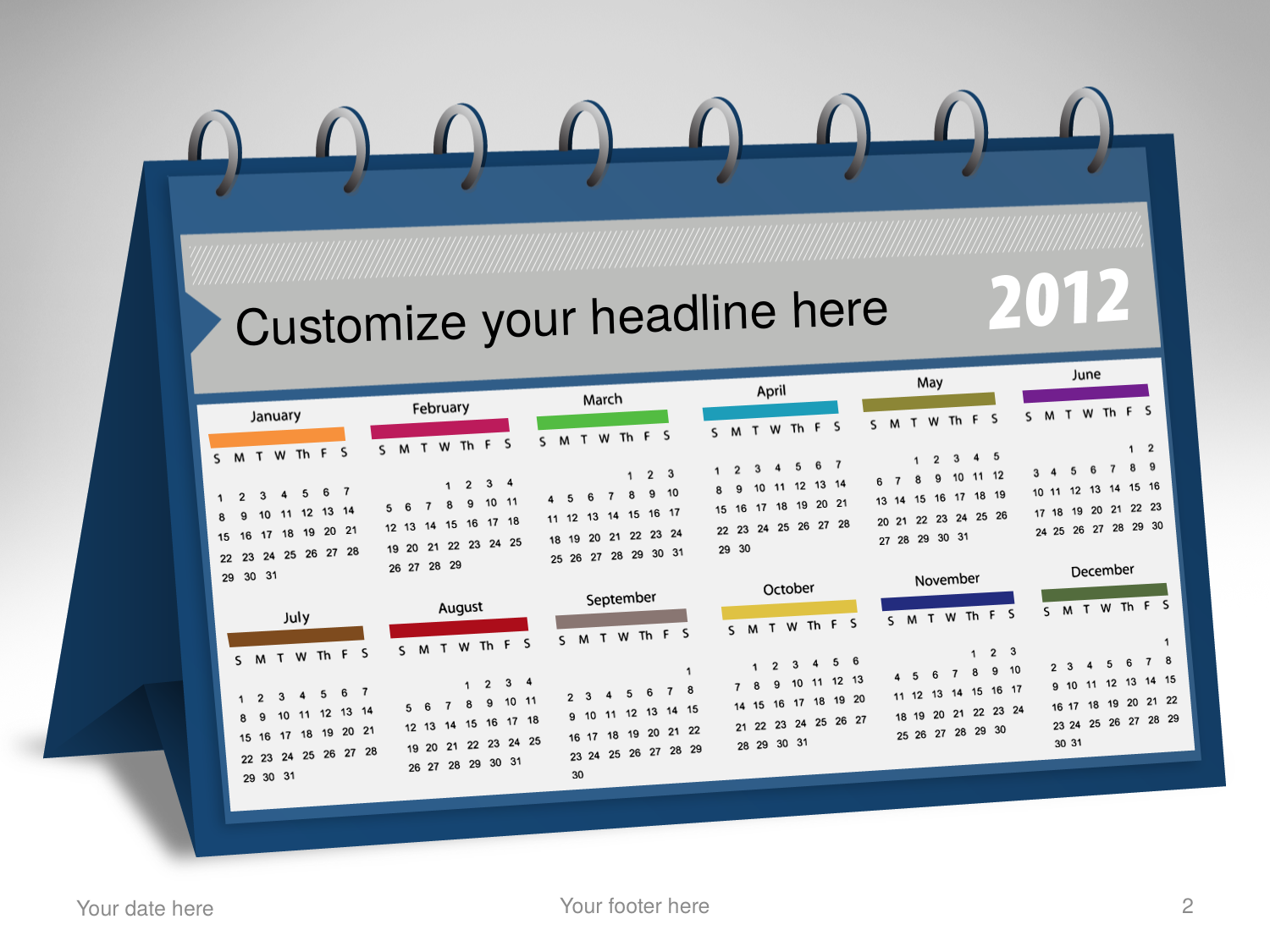

# Customize your headline here
Your date here
Your footer here
2